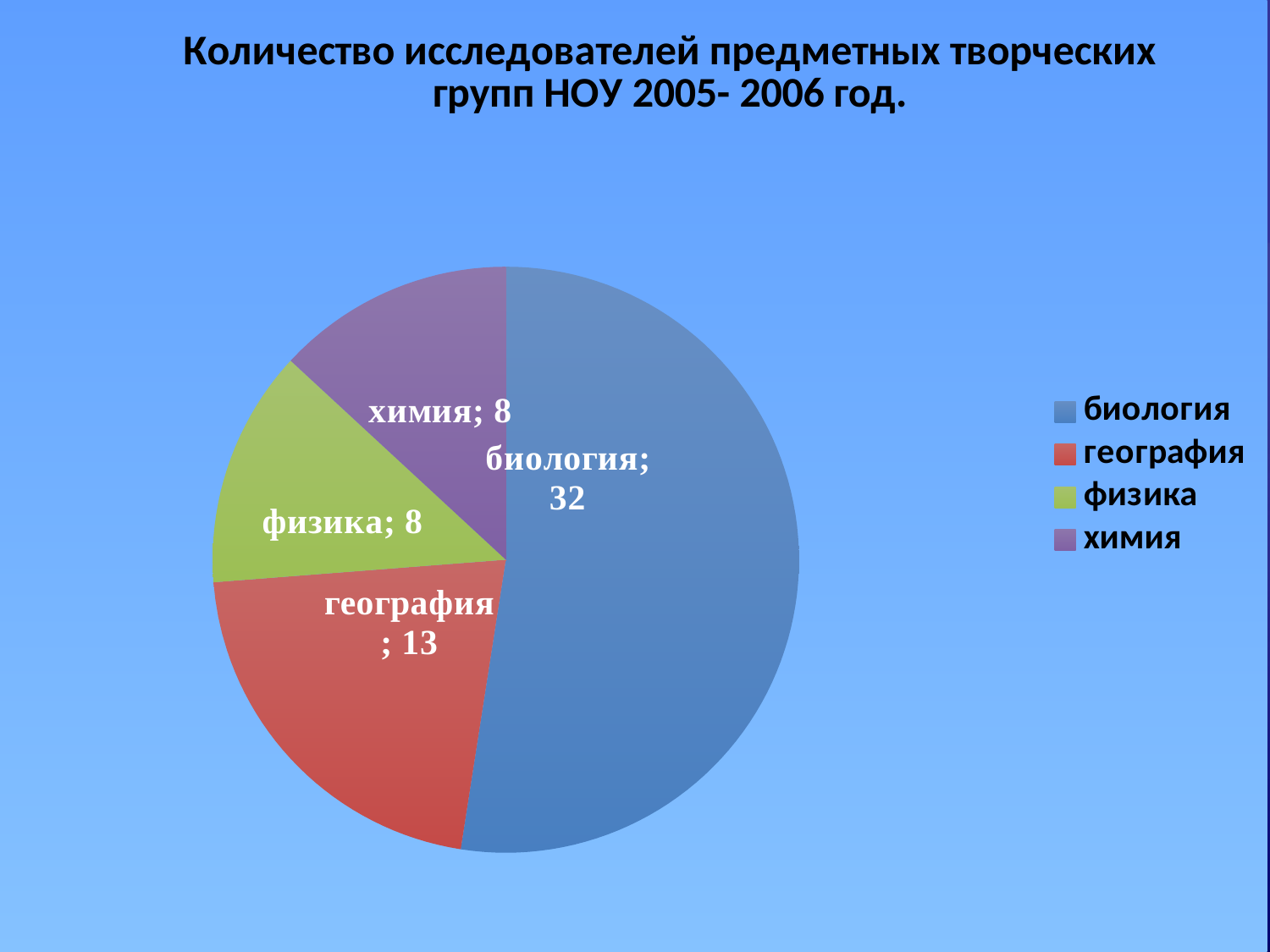

### Chart: Количество исследователей предметных творческих групп НОУ 2005- 2006 год.

| Category | количество исследователей |
|---|---|
| биология | 32.0 |
| география | 13.0 |
| физика | 8.0 |
| химия | 8.0 |